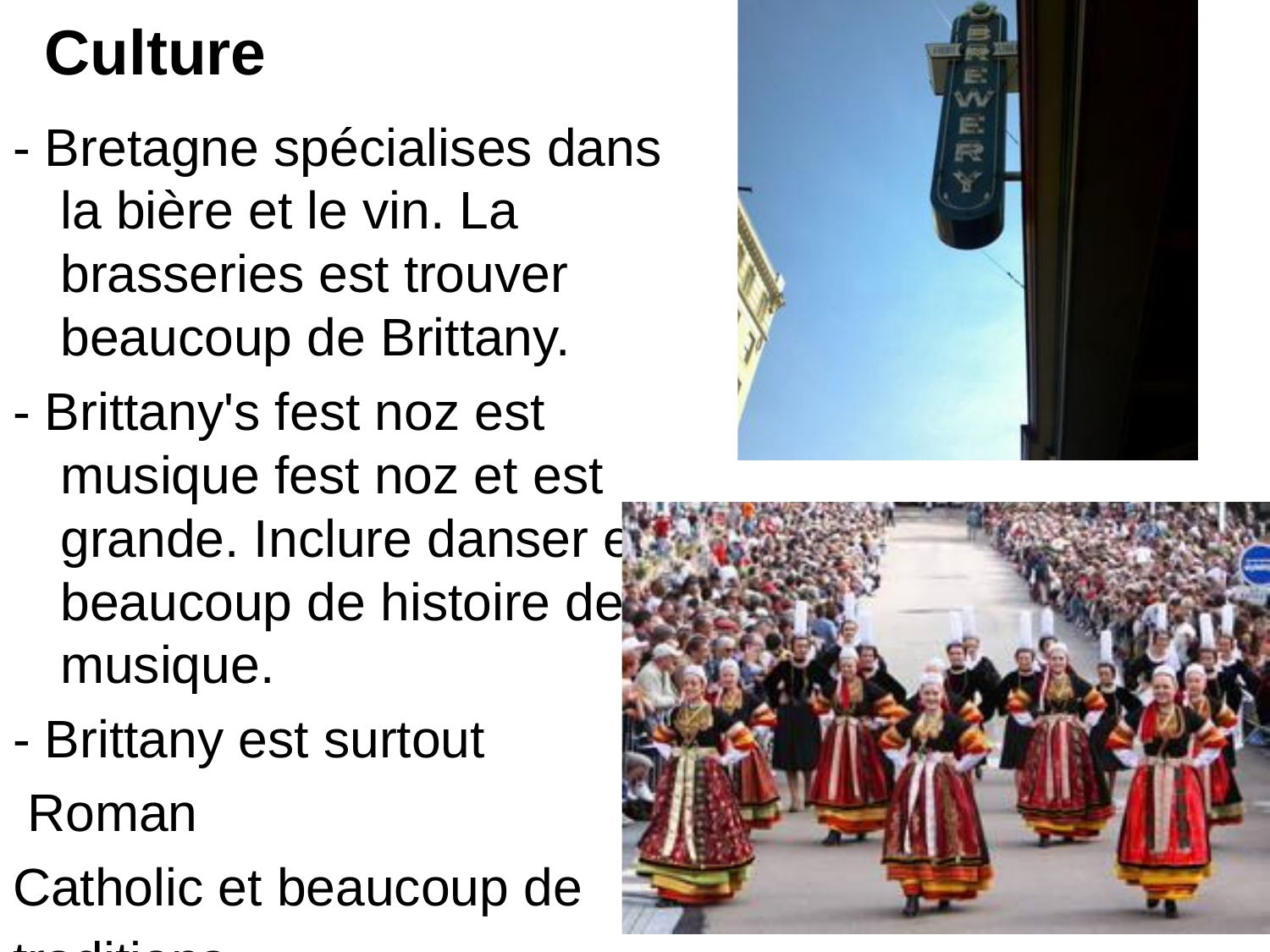

# Culture
- Bretagne spécialises dans la bière et le vin. La brasseries est trouver beaucoup de Brittany.
- Brittany's fest noz est musique fest noz et est grande. Inclure danser et beaucoup de histoire de musique.
- Brittany est surtout
 Roman
Catholic et beaucoup de
traditions.